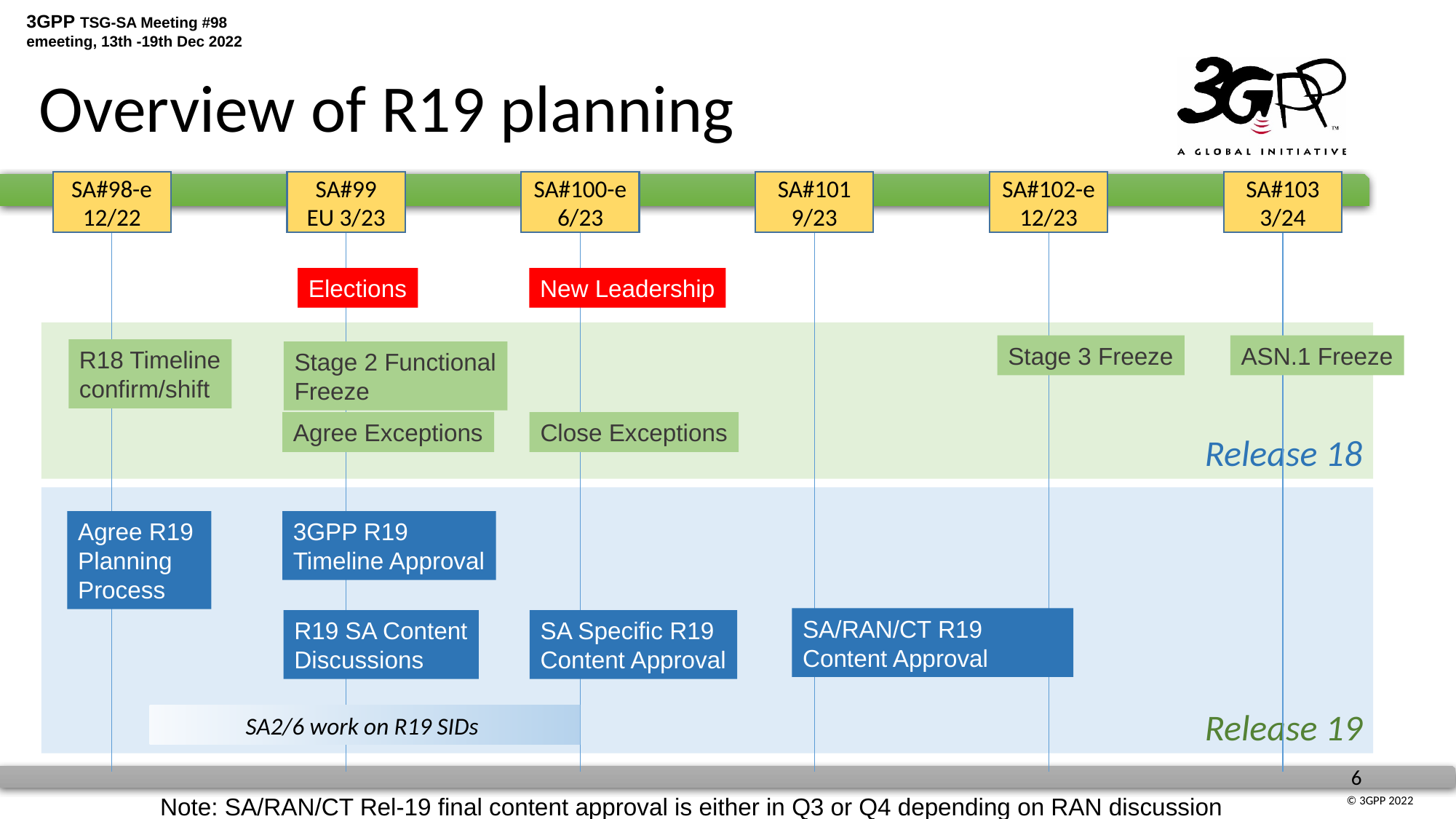

# Overview of R19 planning
SA#98-e
12/22
SA#99
EU 3/23
SA#100-e
6/23
SA#101
9/23
SA#102-e
12/23
SA#103
3/24
Elections
New Leadership
Release 18
Stage 3 Freeze
ASN.1 Freeze
R18 Timeline
confirm/shift
Stage 2 Functional
Freeze
Agree Exceptions
Close Exceptions
Release 19
Agree R19
Planning
Process
3GPP R19
Timeline Approval
SA/RAN/CT R19 Content Approval
R19 SA Content
Discussions
SA Specific R19
Content Approval
SA2/6 work on R19 SIDs
Note: SA/RAN/CT Rel-19 final content approval is either in Q3 or Q4 depending on RAN discussion